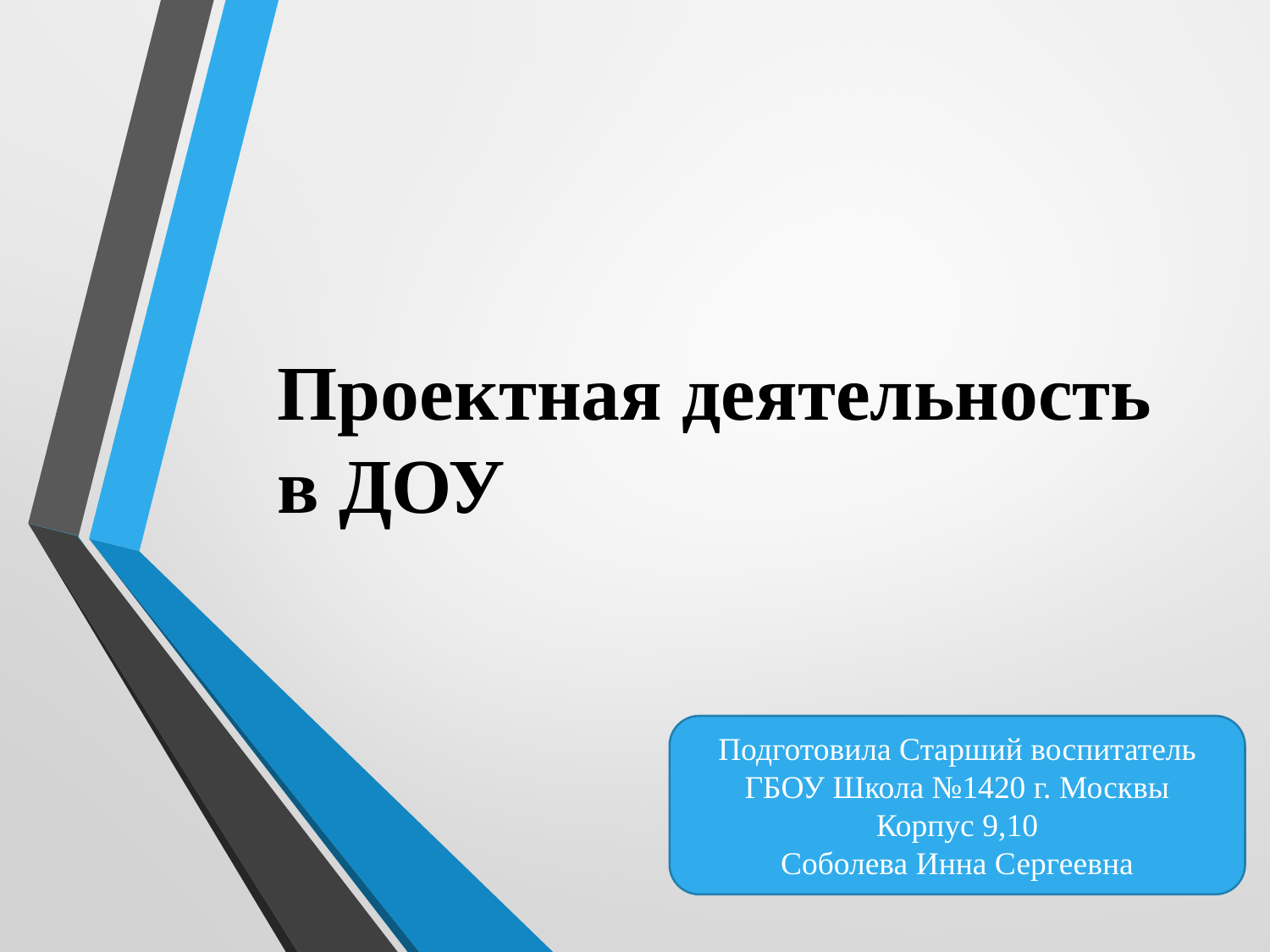

Проектная деятельность в ДОУ
Подготовила Старший воспитатель ГБОУ Школа №1420 г. Москвы
Корпус 9,10
Соболева Инна Сергеевна